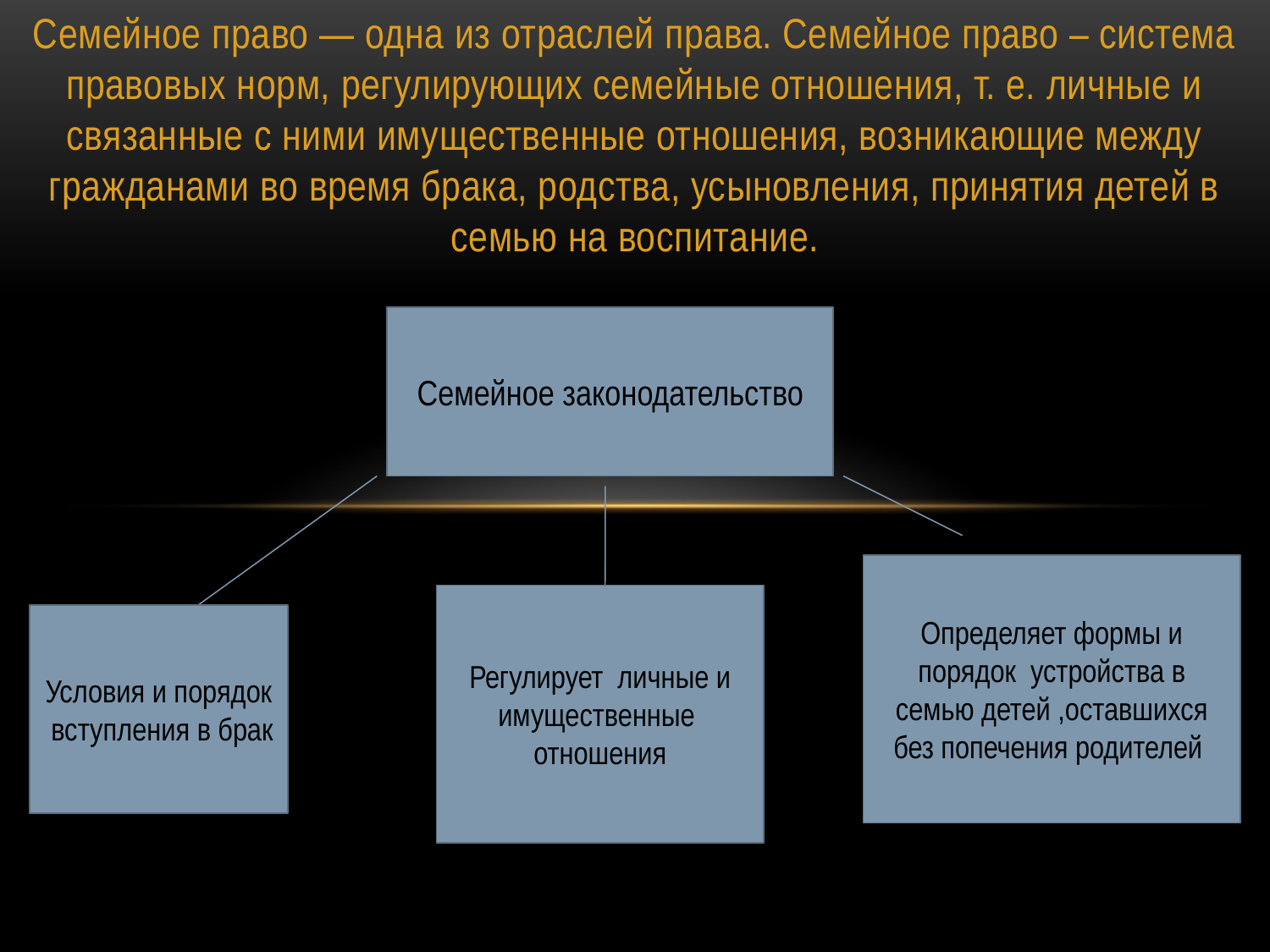

Семейное право — одна из отраслей права. Семейное право – система правовых норм, регулирующих семейные отношения, т. е. личные и связанные с ними имущественные отношения, возникающие между гражданами во время брака, родства, усыновления, принятия детей в семью на воспитание.
#
Семейное законодательство
Определяет формы и порядок  устройства в семью детей ,оставшихся без попечения родителей
Регулирует  личные и имущественные  отношения
Условия и порядок  вступления в брак